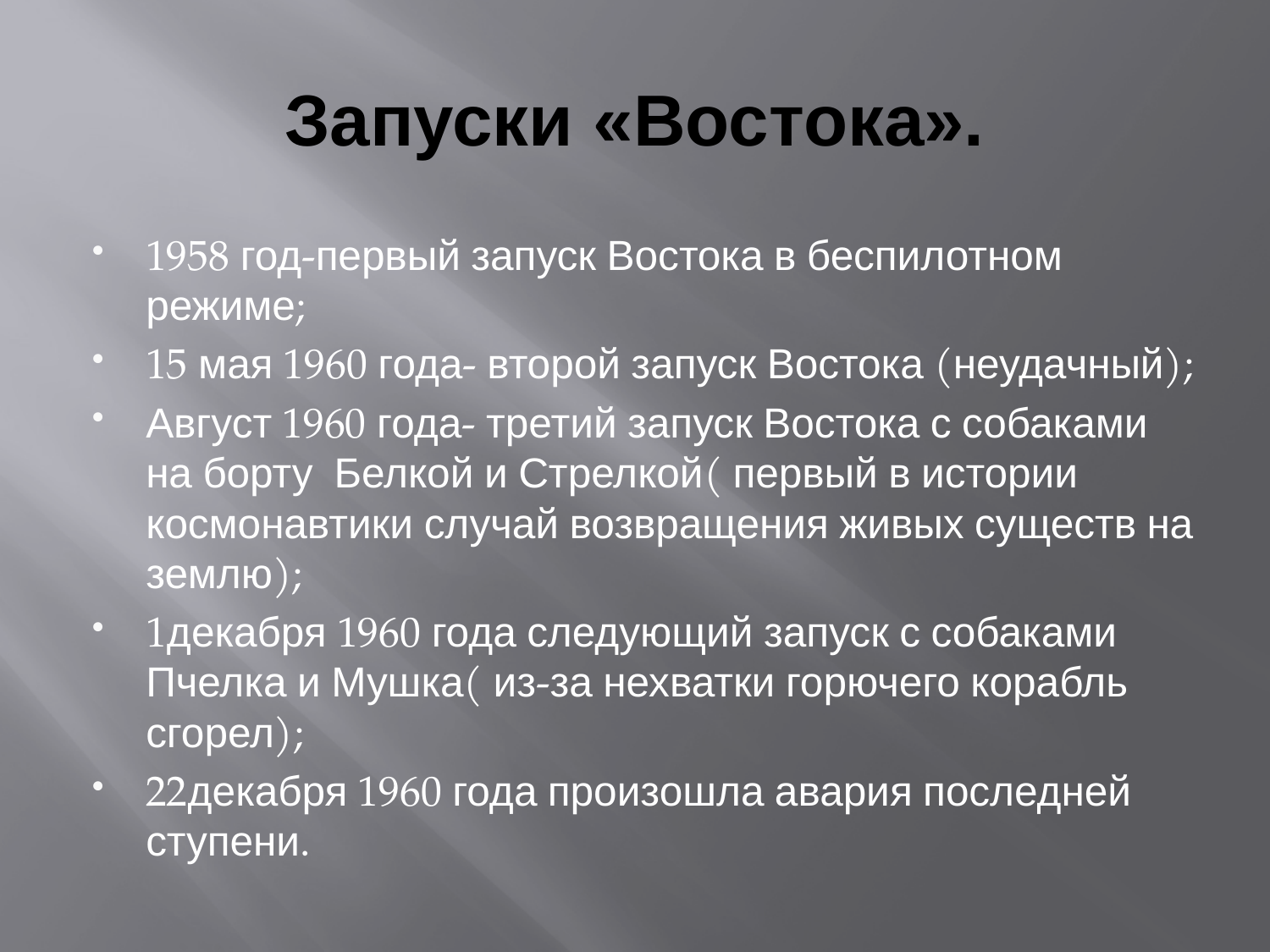

# Запуски «Востока».
1958 год-первый запуск Востока в беспилотном режиме;
15 мая 1960 года- второй запуск Востока (неудачный);
Август 1960 года- третий запуск Востока с собаками на борту  Белкой и Стрелкой( первый в истории космонавтики случай возвращения живых существ на землю);
1декабря 1960 года следующий запуск с собаками Пчелка и Мушка( из-за нехватки горючего корабль сгорел);
22декабря 1960 года произошла авария последней ступени.